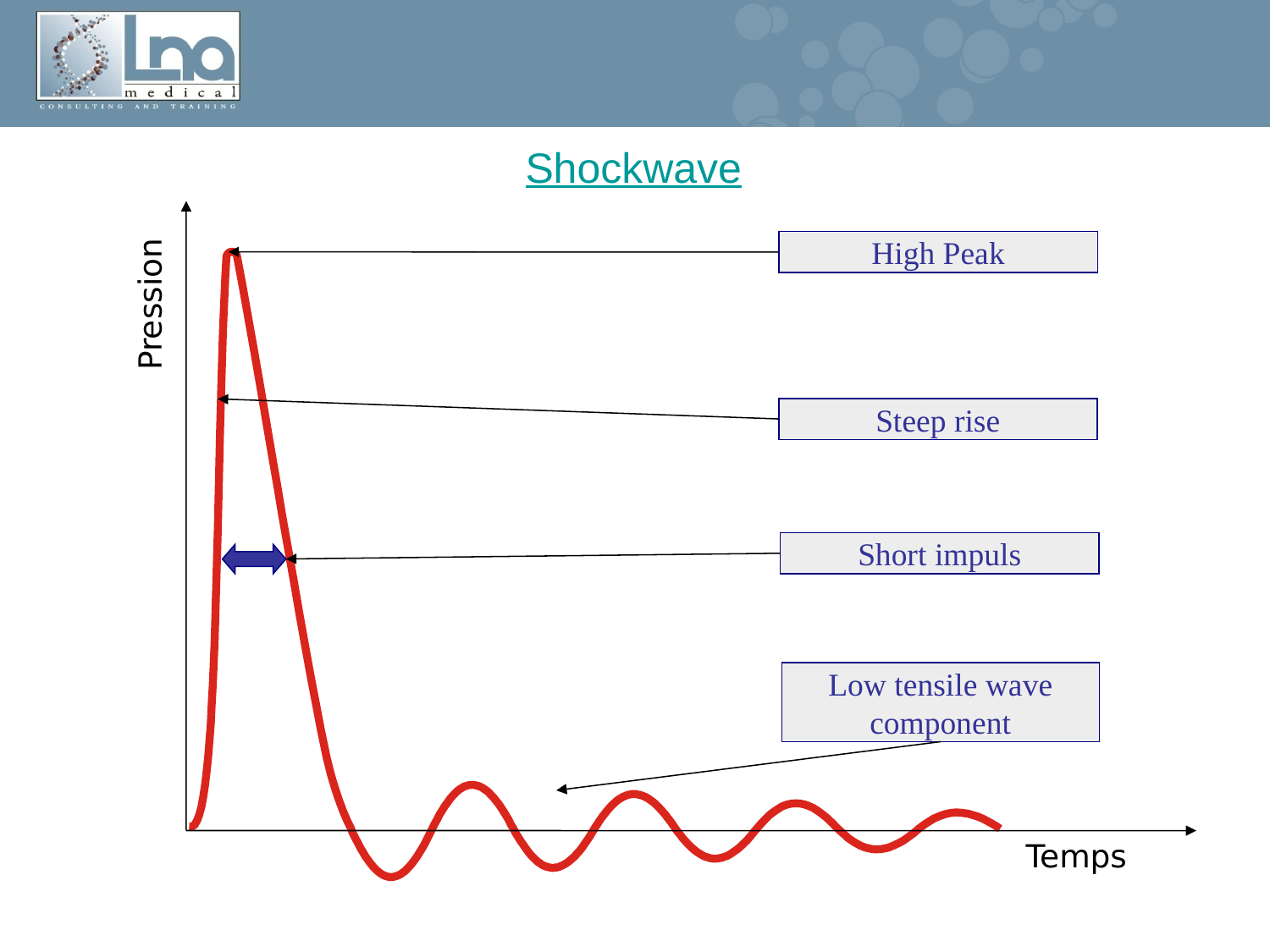

Shockwave

Pression

Temps
High Peak

Steep rise
Short impuls

Low tensile wave component